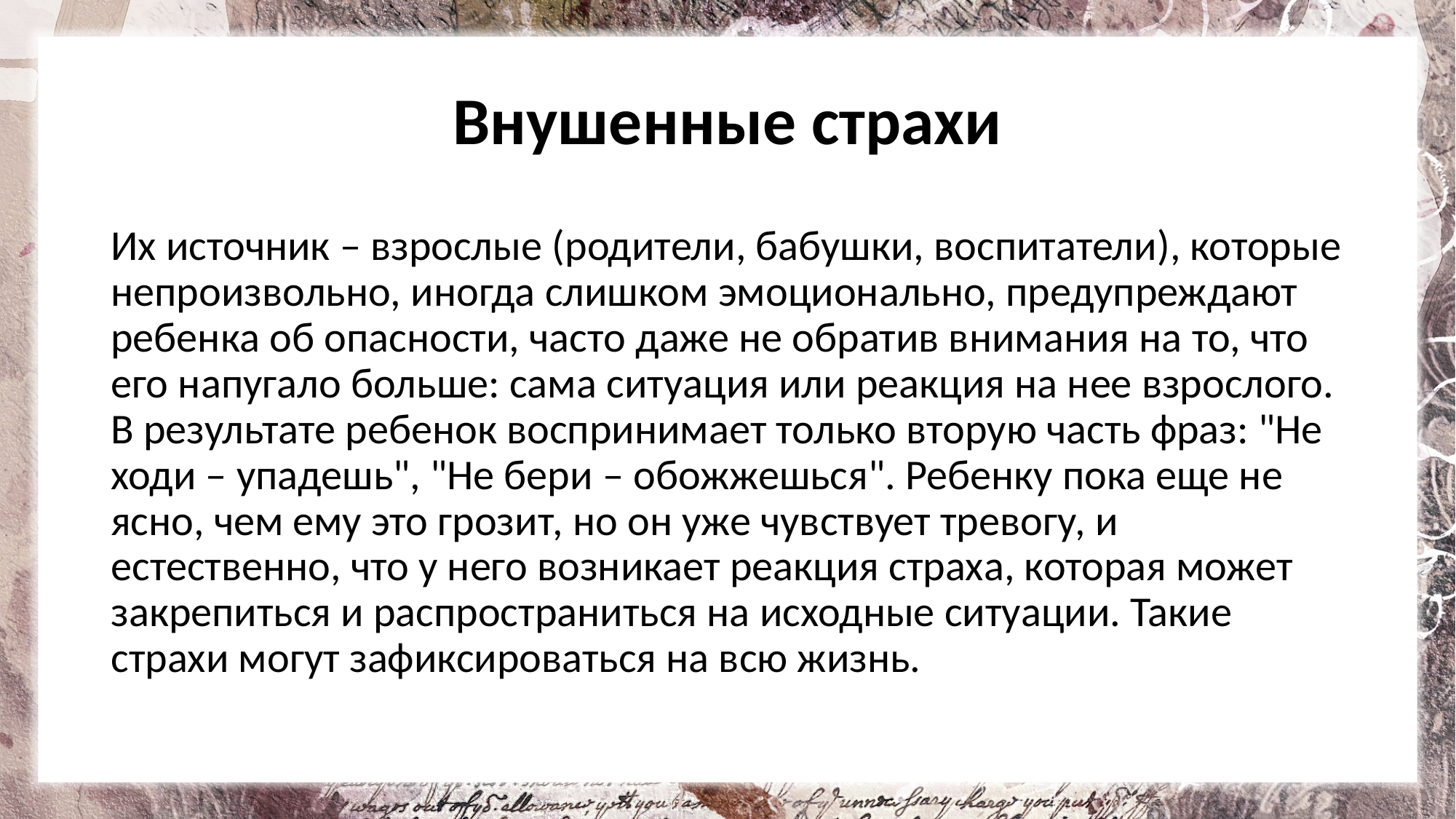

# Внушенные страхи
Их источник – взрослые (родители, бабушки, воспитатели), которые непроизвольно, иногда слишком эмоционально, предупреждают ребенка об опасности, часто даже не обратив внимания на то, что его напугало больше: сама ситуация или реакция на нее взрослого. В результате ребенок воспринимает только вторую часть фраз: "Не ходи – упадешь", "Не бери – обожжешься". Ребенку пока еще не ясно, чем ему это грозит, но он уже чувствует тревогу, и естественно, что у него возникает реакция страха, которая может закрепиться и распространиться на исходные ситуации. Такие страхи могут зафиксироваться на всю жизнь.